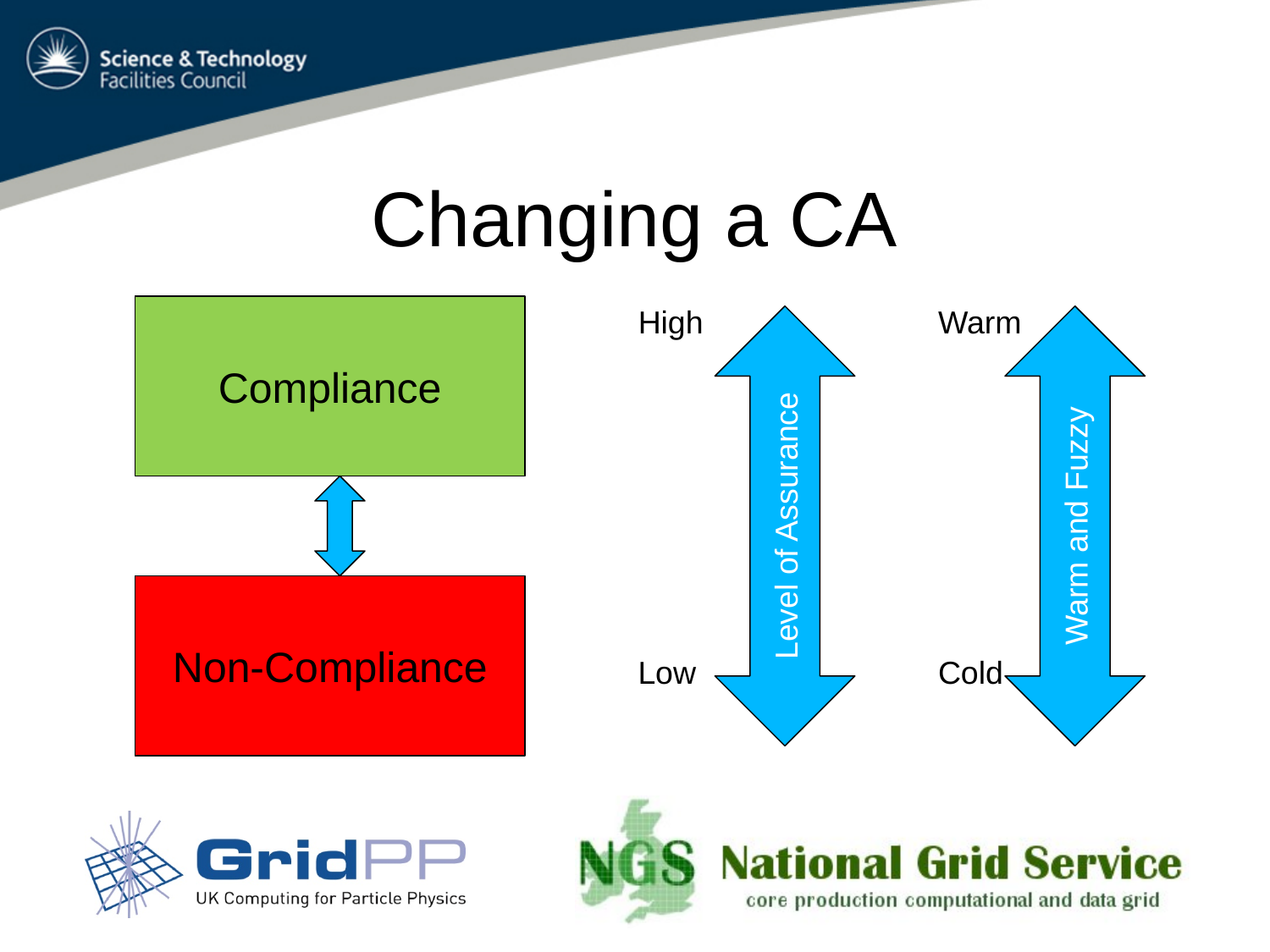

# Changing a CA
Compliance
High
Warm
Level of Assurance
Warm and Fuzzy

Non-Compliance
Low
Cold